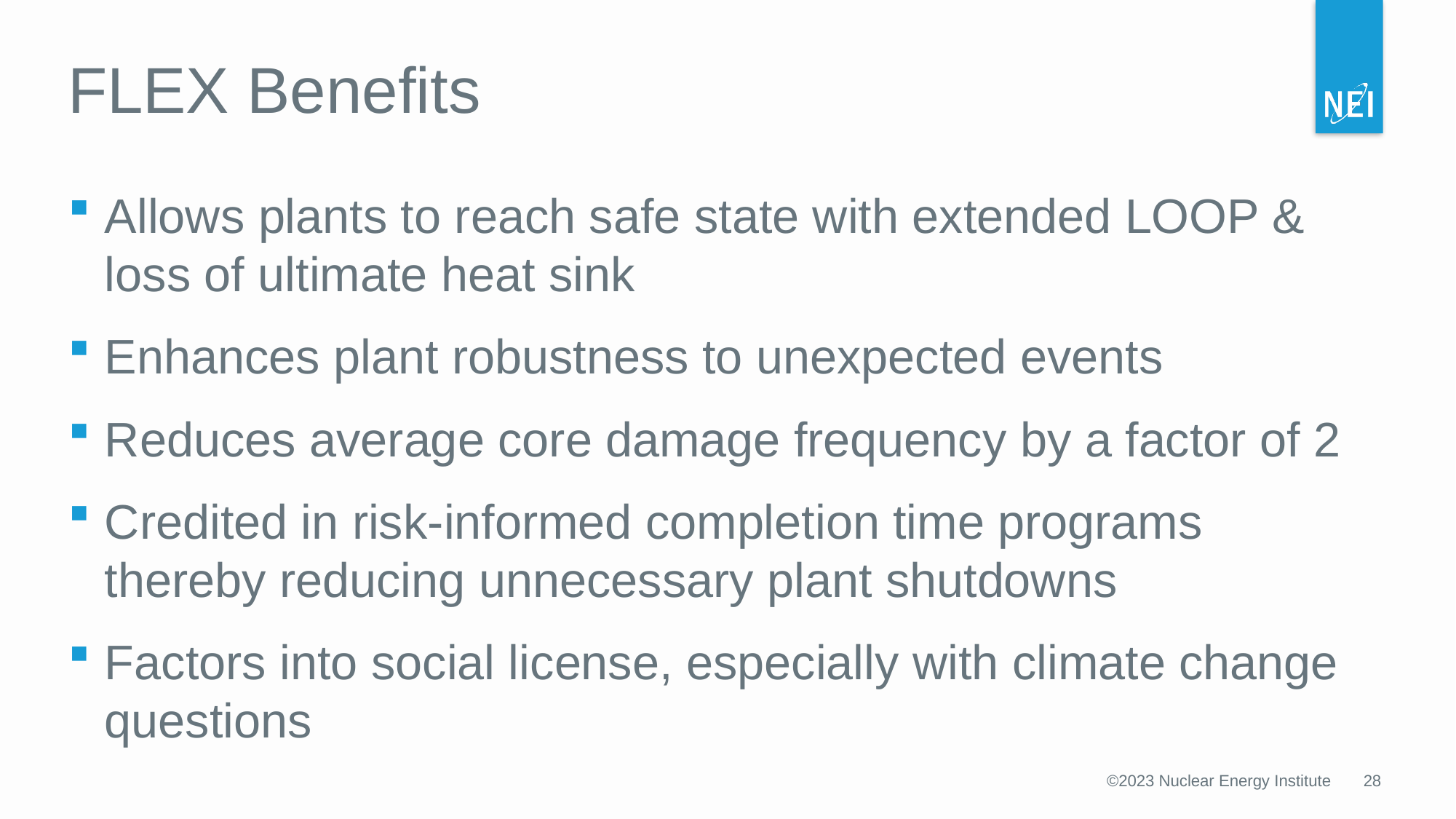

FLEX Benefits
Allows plants to reach safe state with extended LOOP & loss of ultimate heat sink
Enhances plant robustness to unexpected events
Reduces average core damage frequency by a factor of 2
Credited in risk-informed completion time programs thereby reducing unnecessary plant shutdowns
Factors into social license, especially with climate change questions